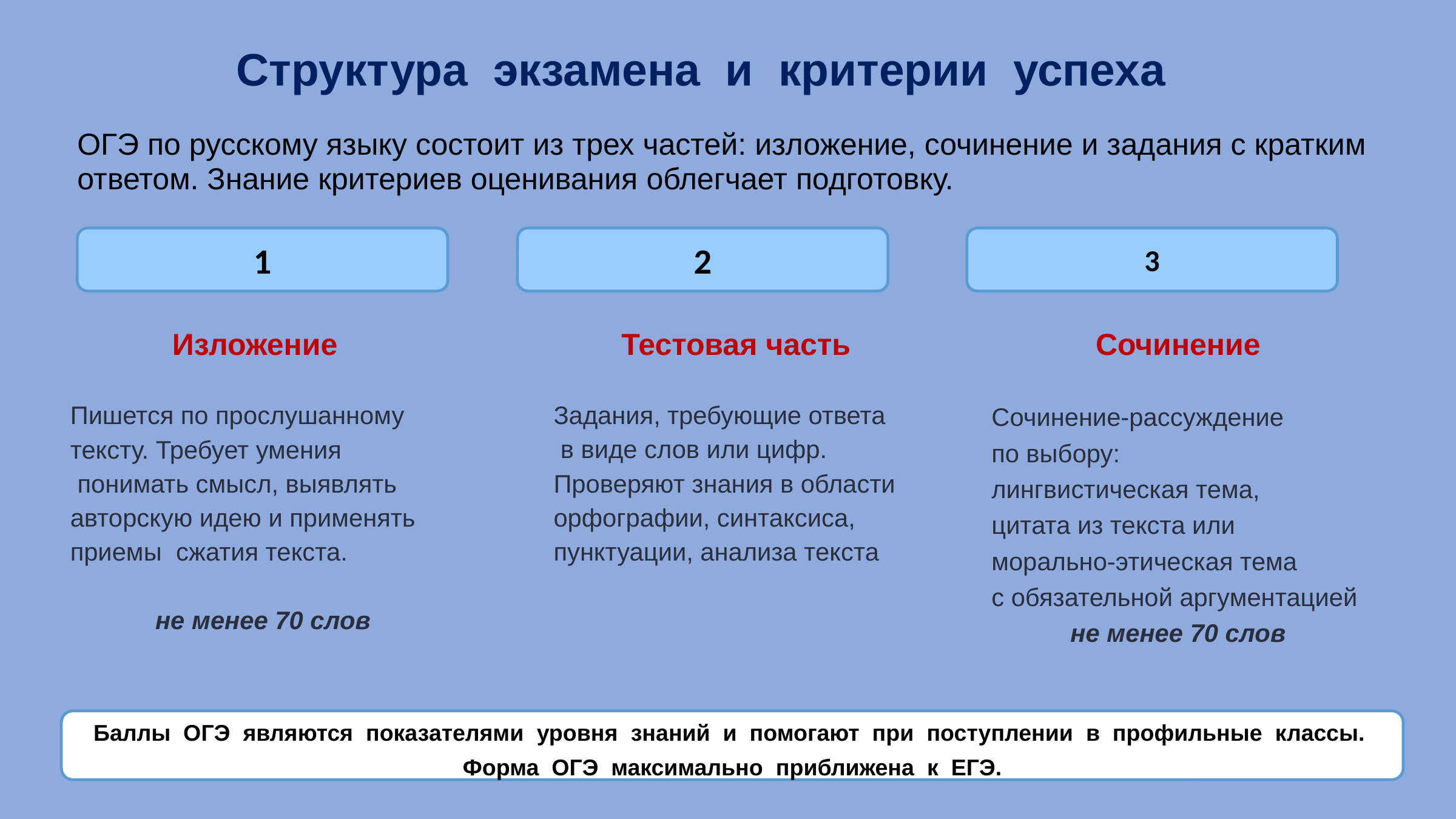

Структура  экзамена  и  критерии  успеха
ОГЭ по русскому языку состоит из трех частей: изложение, сочинение и задания с кратким ответом. Знание критериев оценивания облегчает подготовку.
1
2
3
            Изложение

Пишется по прослушанному
тексту. Требует умения
 понимать смысл, выявлять  авторскую идею и применять приемы  сжатия текста.

не менее 70 слов

        Тестовая часть

Задания, требующие ответа
 в виде слов или цифр.
Проверяют знания в области
орфографии, синтаксиса,
пунктуации, анализа текста

Сочинение

Сочинение-рассуждение
по выбору:
лингвистическая тема,
цитата из текста или
морально-этическая тема
с обязательной аргументацией
не менее 70 слов

Баллы  ОГЭ  являются  показателями  уровня  знаний  и  помогают  при  поступлении  в  профильные  классы.
Форма  ОГЭ  максимально  приближена  к  ЕГЭ.